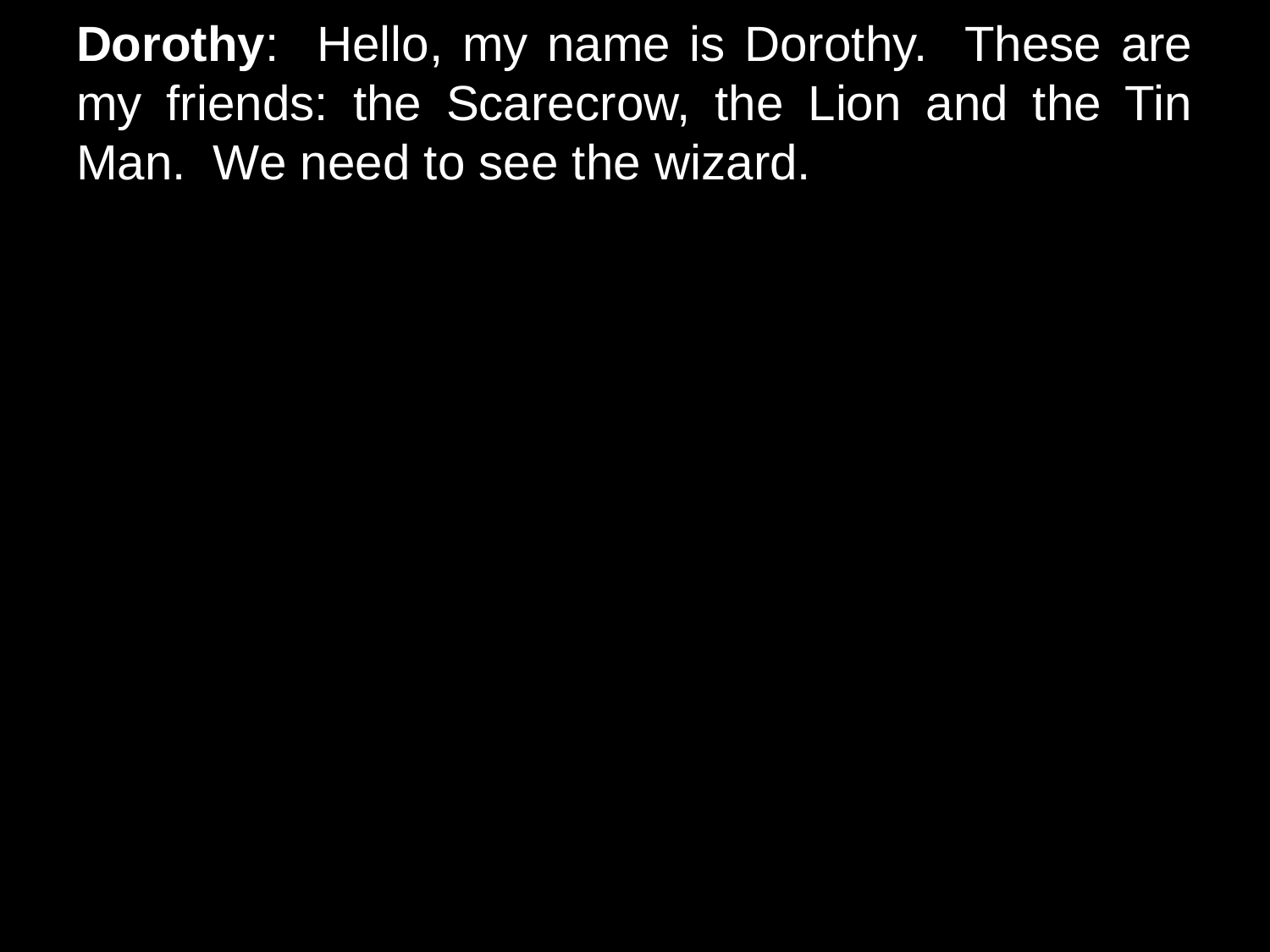

# Dorothy:  Hello, my name is Dorothy.  These are my friends: the Scarecrow, the Lion and the Tin Man.  We need to see the wizard.